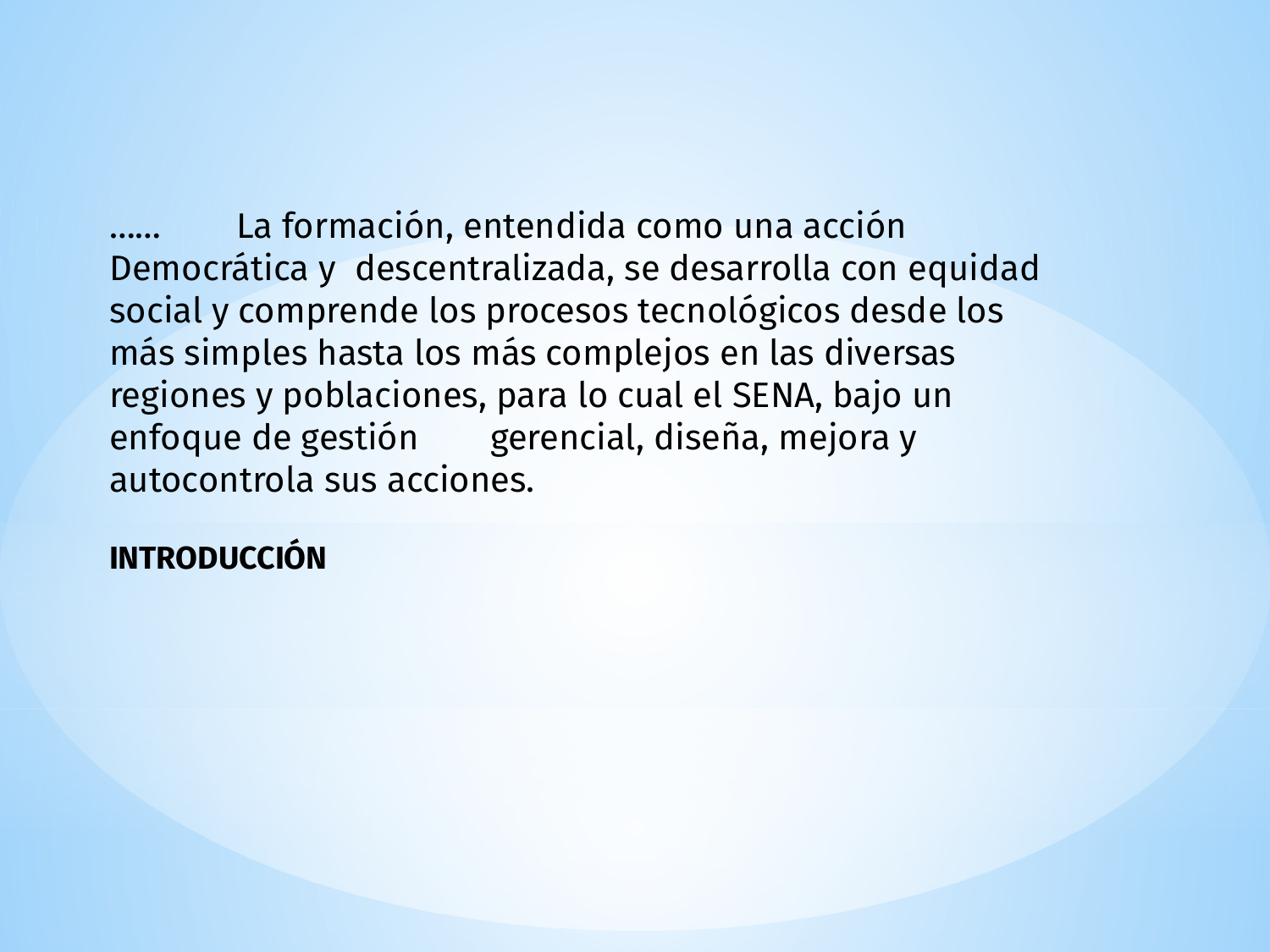

……	La formación, entendida como una acción
Democrática y  descentralizada, se desarrolla con equidad social y comprende los procesos tecnológicos desde los más simples hasta los más complejos en las diversas regiones y poblaciones, para lo cual el SENA, bajo un enfoque de gestión	gerencial, diseña, mejora y autocontrola sus acciones.

INTRODUCCIÓN